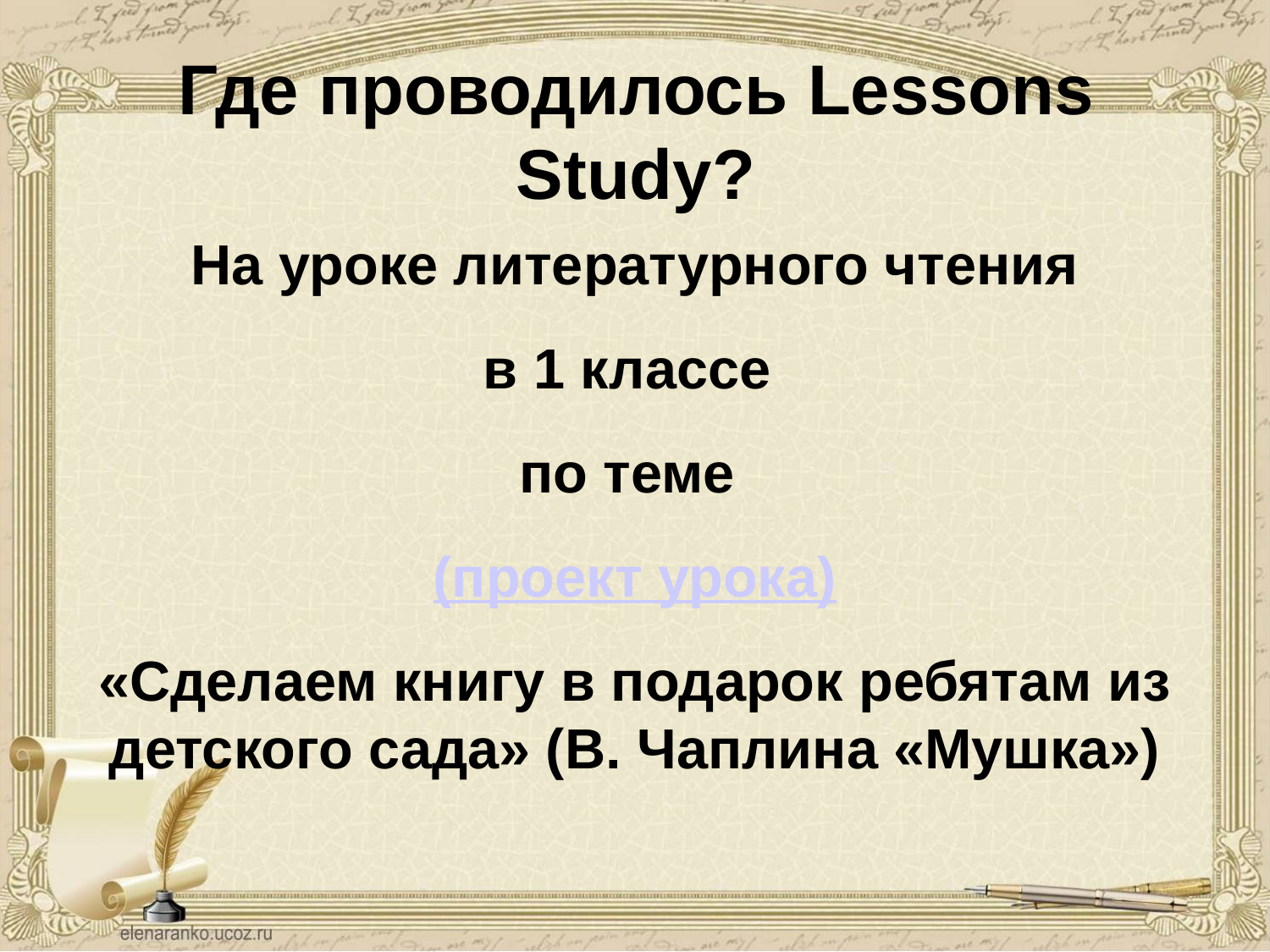

# Где проводилось Lessons Study?
На уроке литературного чтения
в 1 классе
по теме
(проект урока)
«Сделаем книгу в подарок ребятам из детского сада» (В. Чаплина «Мушка»)